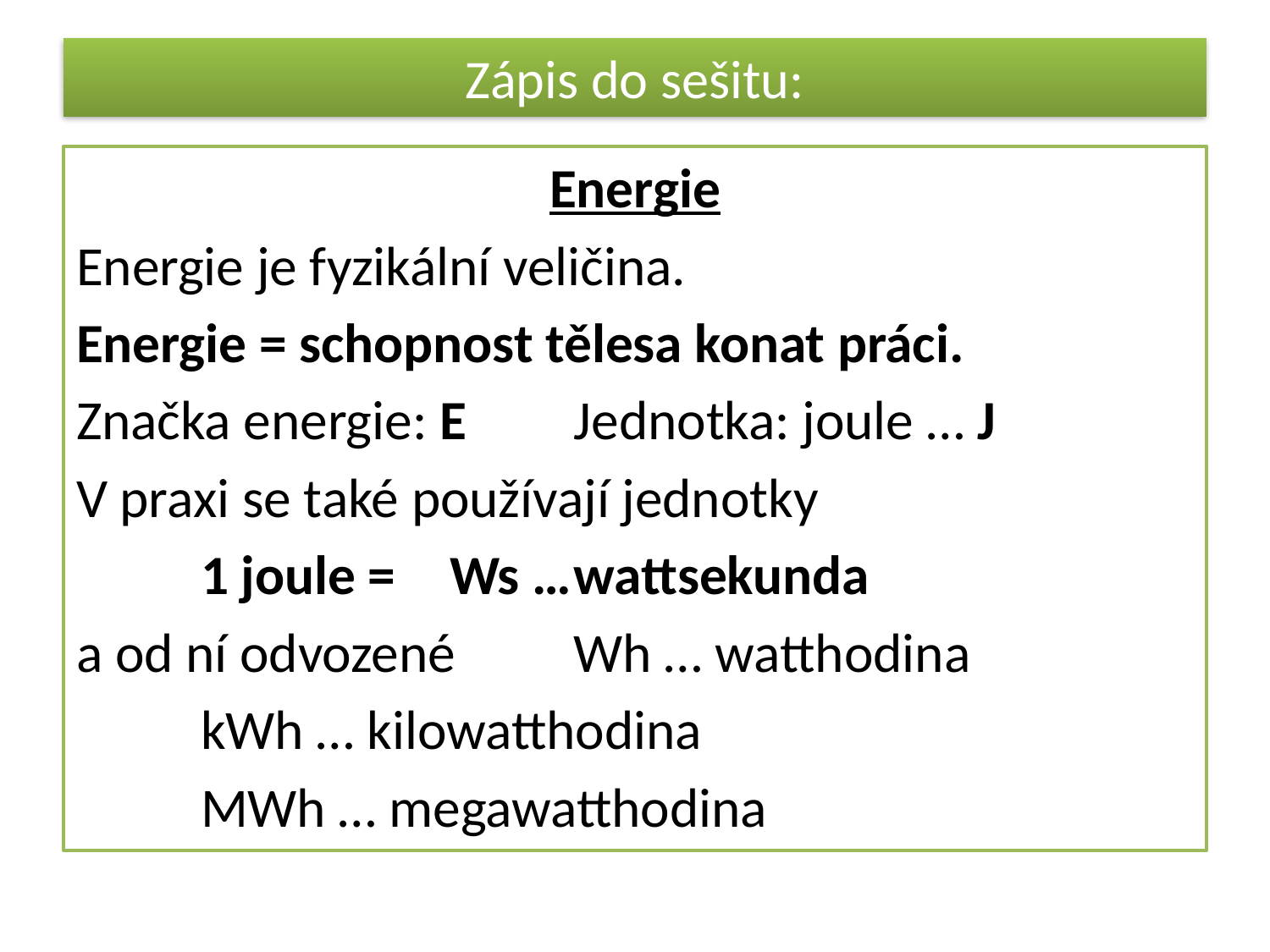

# Zápis do sešitu:
Energie
Energie je fyzikální veličina.
Energie = schopnost tělesa konat práci.
Značka energie: E	Jednotka: joule … J
V praxi se také používají jednotky
		1 joule = 	Ws …	wattsekunda
a od ní odvozené 	Wh … watthodina
				kWh … kilowatthodina
				MWh … megawatthodina